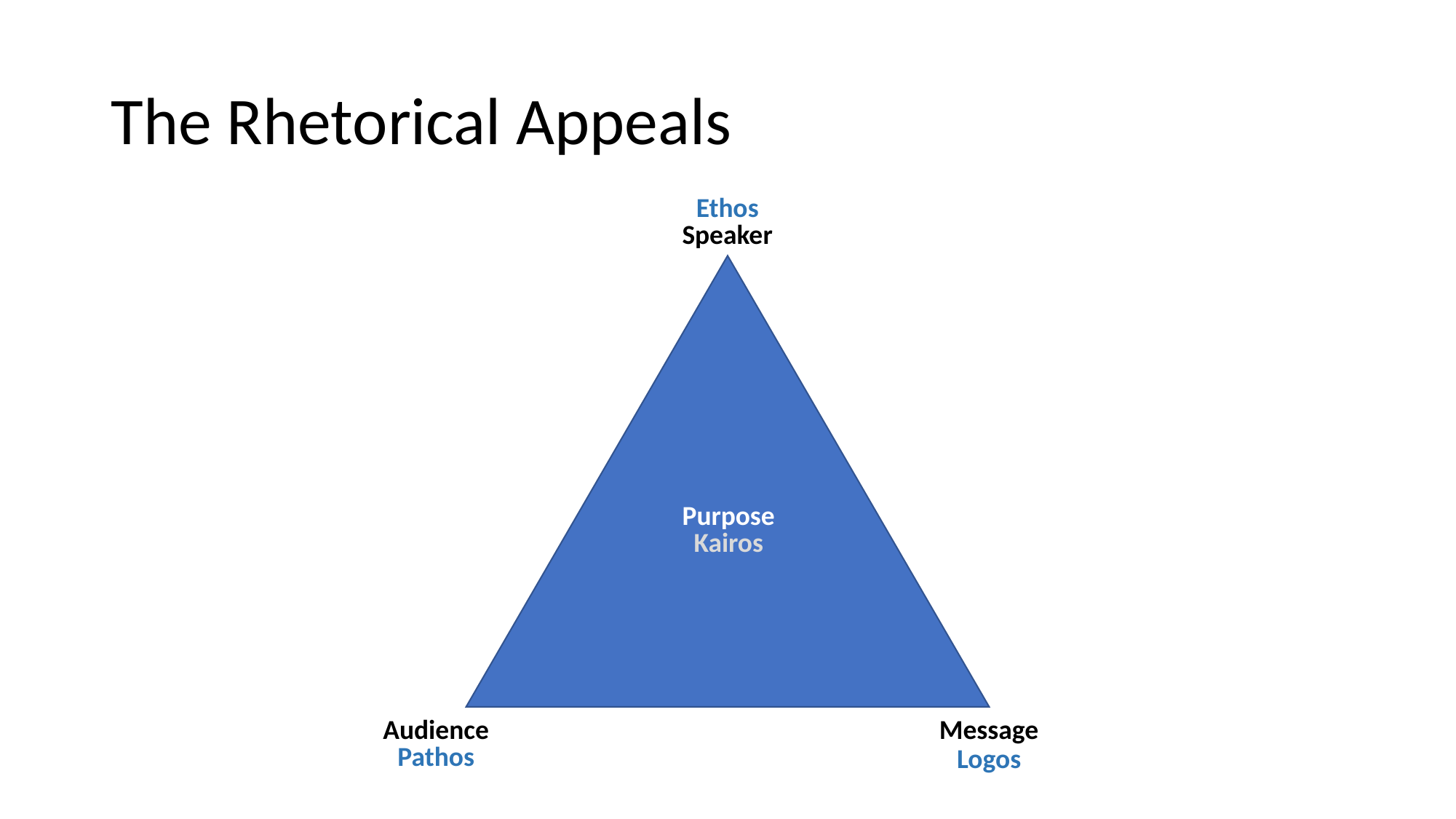

# The Rhetorical Appeals
Ethos
Speaker

Purpose
Kairos
Audience
Message
Pathos
Logos